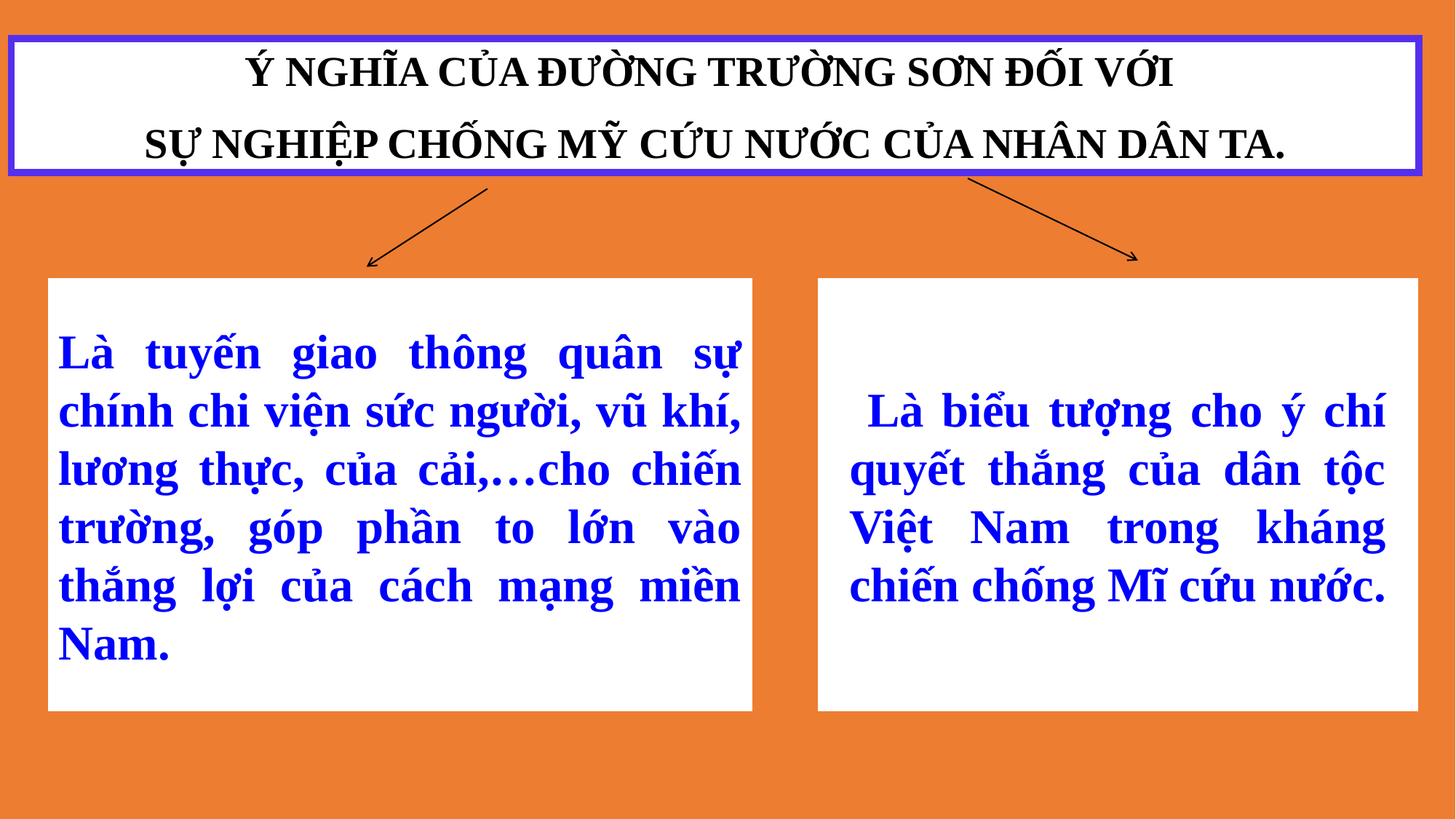

Ý NGHĨA CỦA ĐƯỜNG TRƯỜNG SƠN ĐỐI VỚI
SỰ NGHIỆP CHỐNG MỸ CỨU NƯỚC CỦA NHÂN DÂN TA.
Là tuyến giao thông quân sự chính chi viện sức người, vũ khí, lương thực, của cải,…cho chiến trường, góp phần to lớn vào thắng lợi của cách mạng miền Nam.
 Là biểu tượng cho ý chí quyết thắng của dân tộc Việt Nam trong kháng chiến chống Mĩ cứu nước.